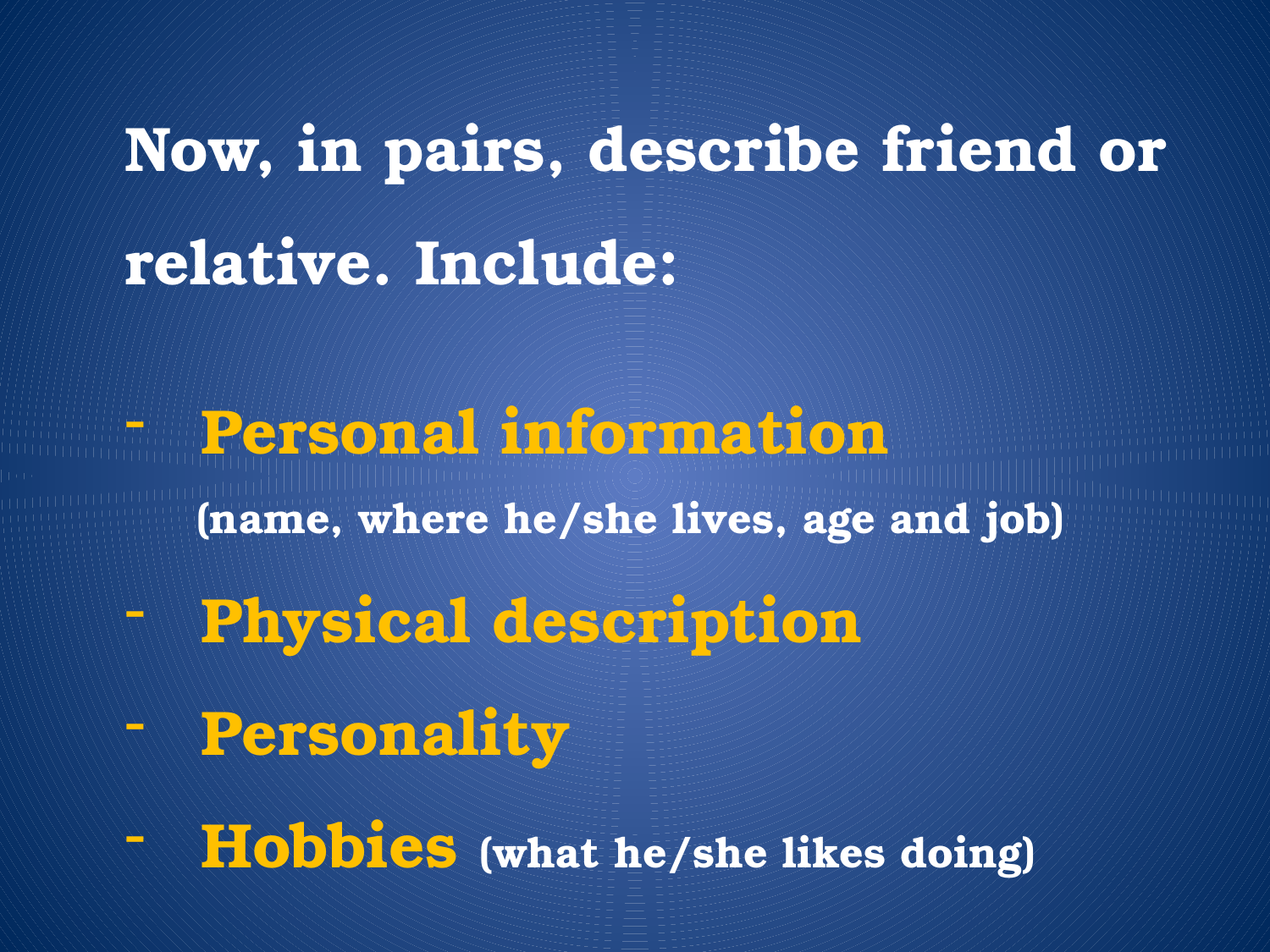

Now, in pairs, describe friend or relative. Include:

Personal information
     (name, where he/she lives, age and job)
Physical description
Personality
Hobbies (what he/she likes doing)